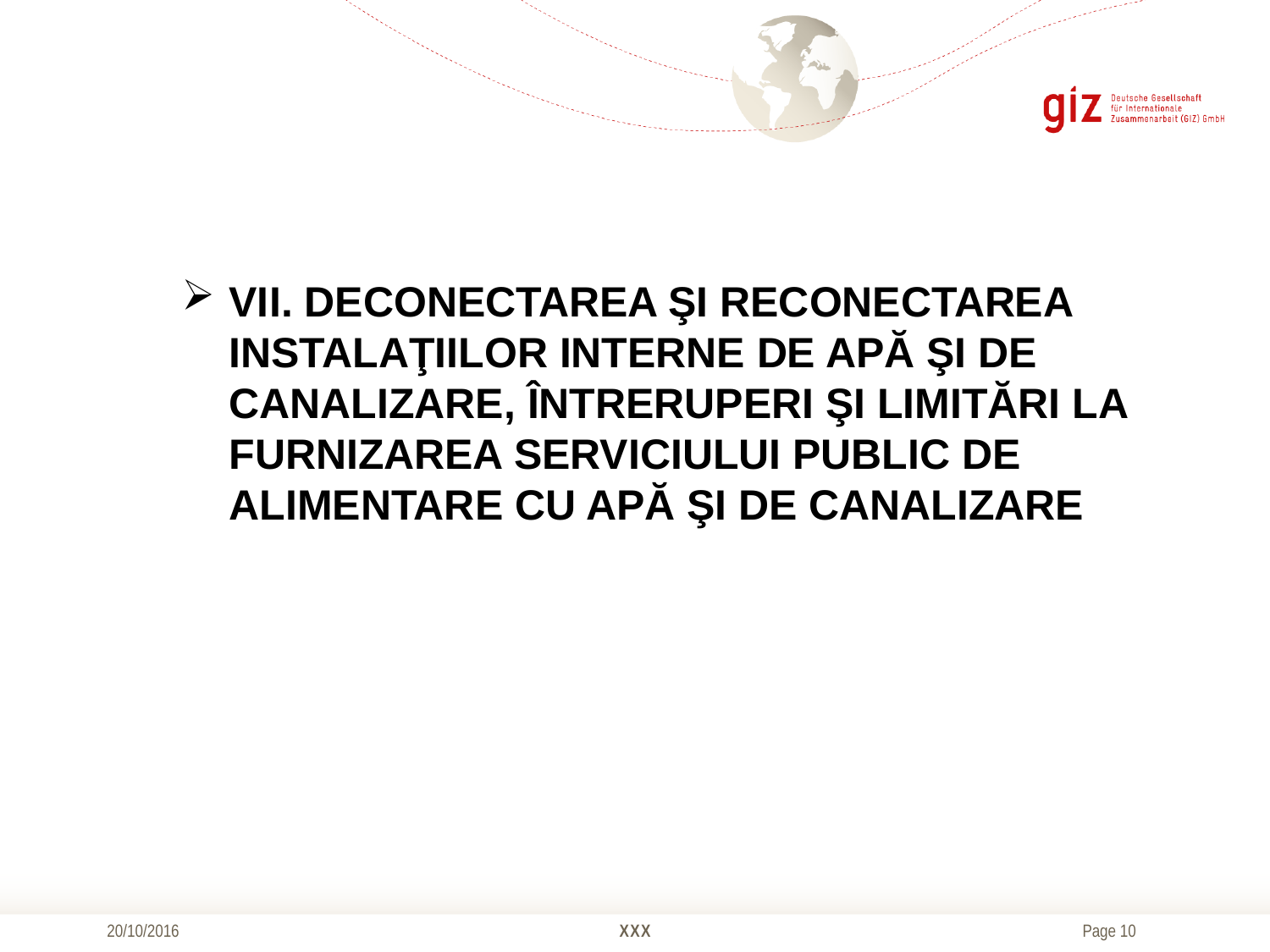

# VII. DECONECTAREA ŞI RECONECTAREA INSTALAŢIILOR INTERNE DE APĂ ŞI DE CANALIZARE, ÎNTRERUPERI ŞI LIMITĂRI LA FURNIZAREA SERVICIULUI PUBLIC DE ALIMENTARE CU APĂ ŞI DE CANALIZARE
20/10/2016
XXX